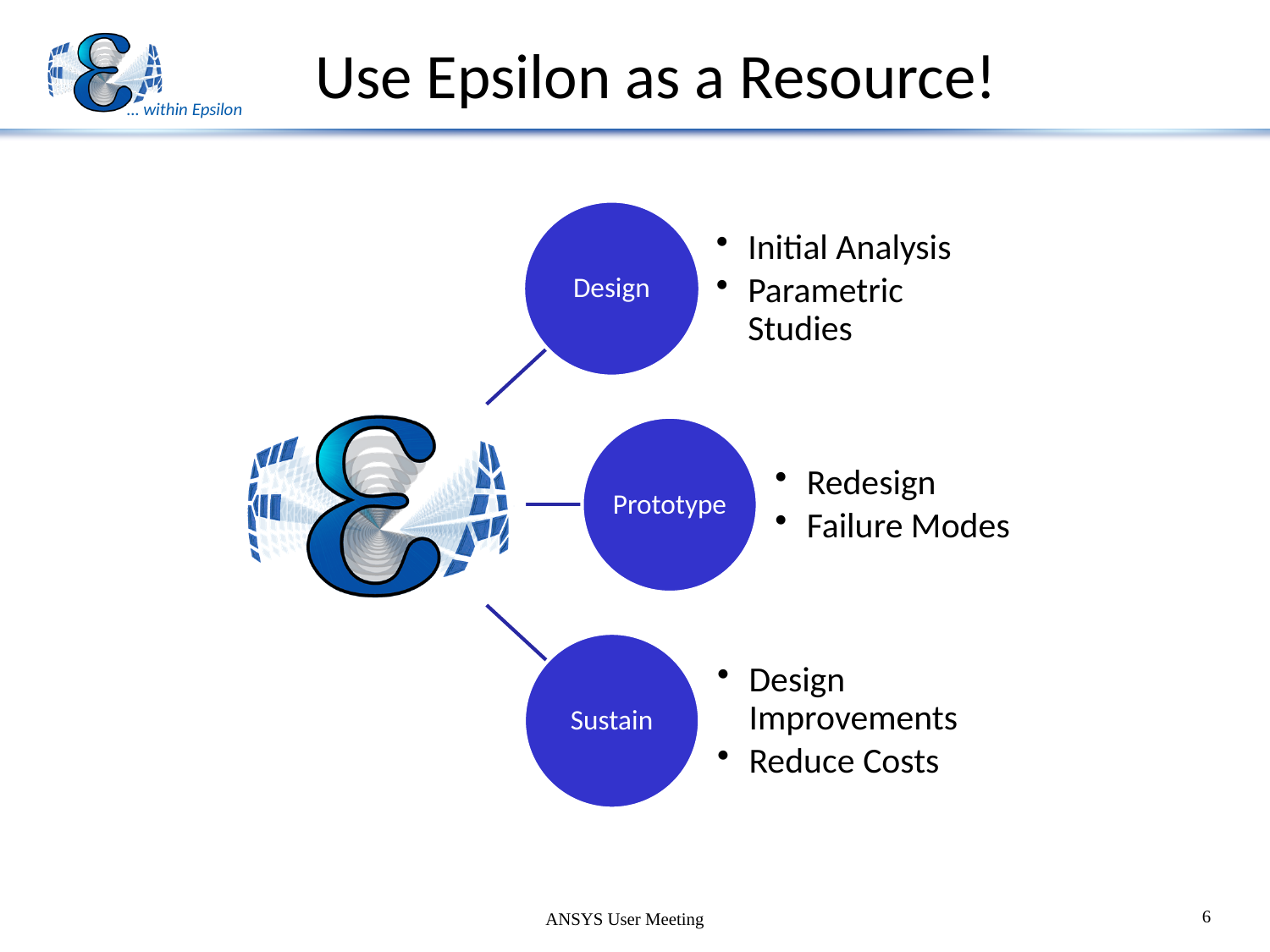

# Use Epsilon as a Resource!
Design
Initial Analysis
Parametric Studies
Prototype
Redesign
Failure Modes
Sustain
Design Improvements
Reduce Costs